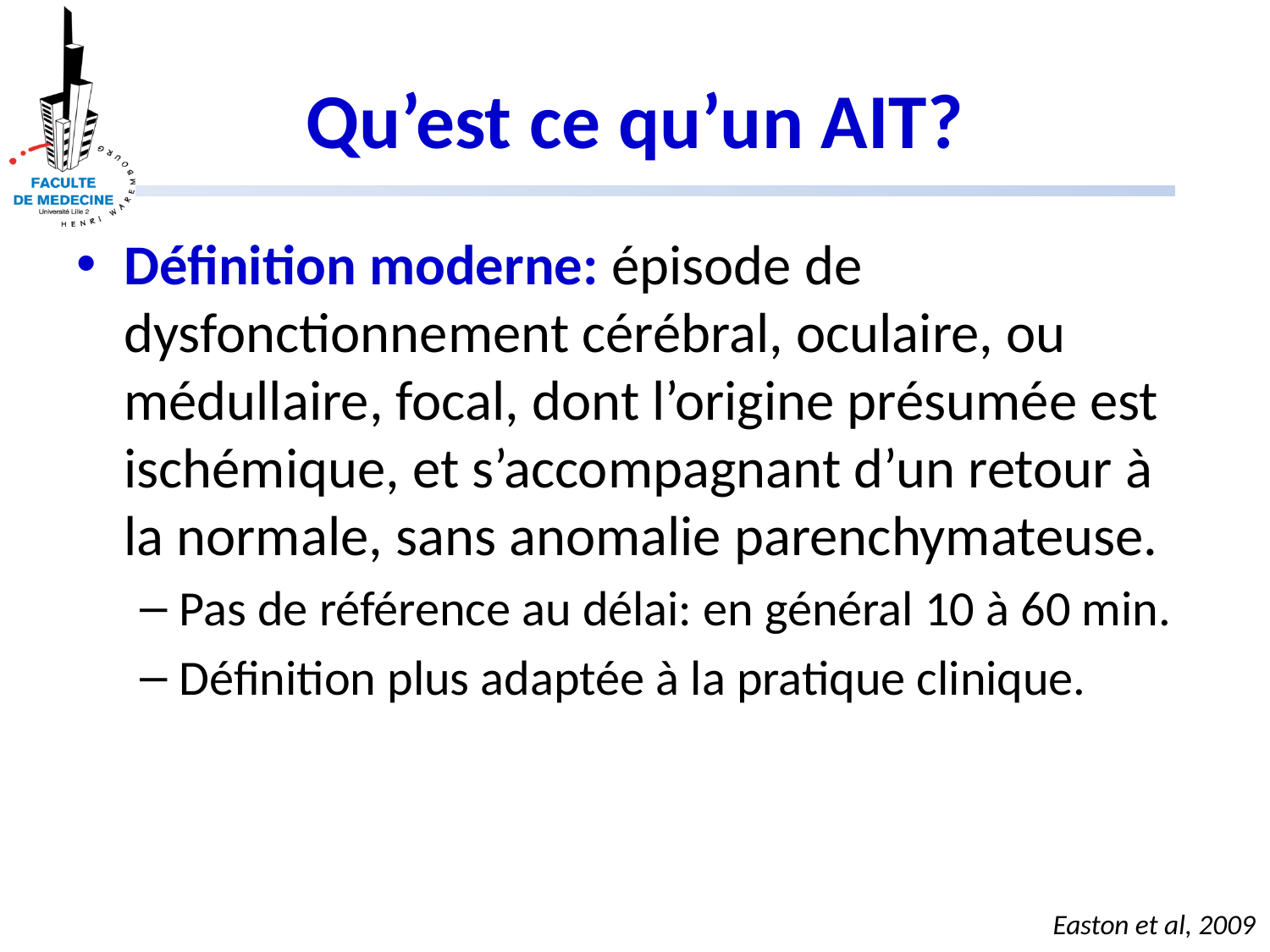

# Qu’est ce qu’un AIT?
Définition moderne: épisode de dysfonctionnement cérébral, oculaire, ou médullaire, focal, dont l’origine présumée est ischémique, et s’accompagnant d’un retour à la normale, sans anomalie parenchymateuse.
Pas de référence au délai: en général 10 à 60 min.
Définition plus adaptée à la pratique clinique.

Easton et al, 2009